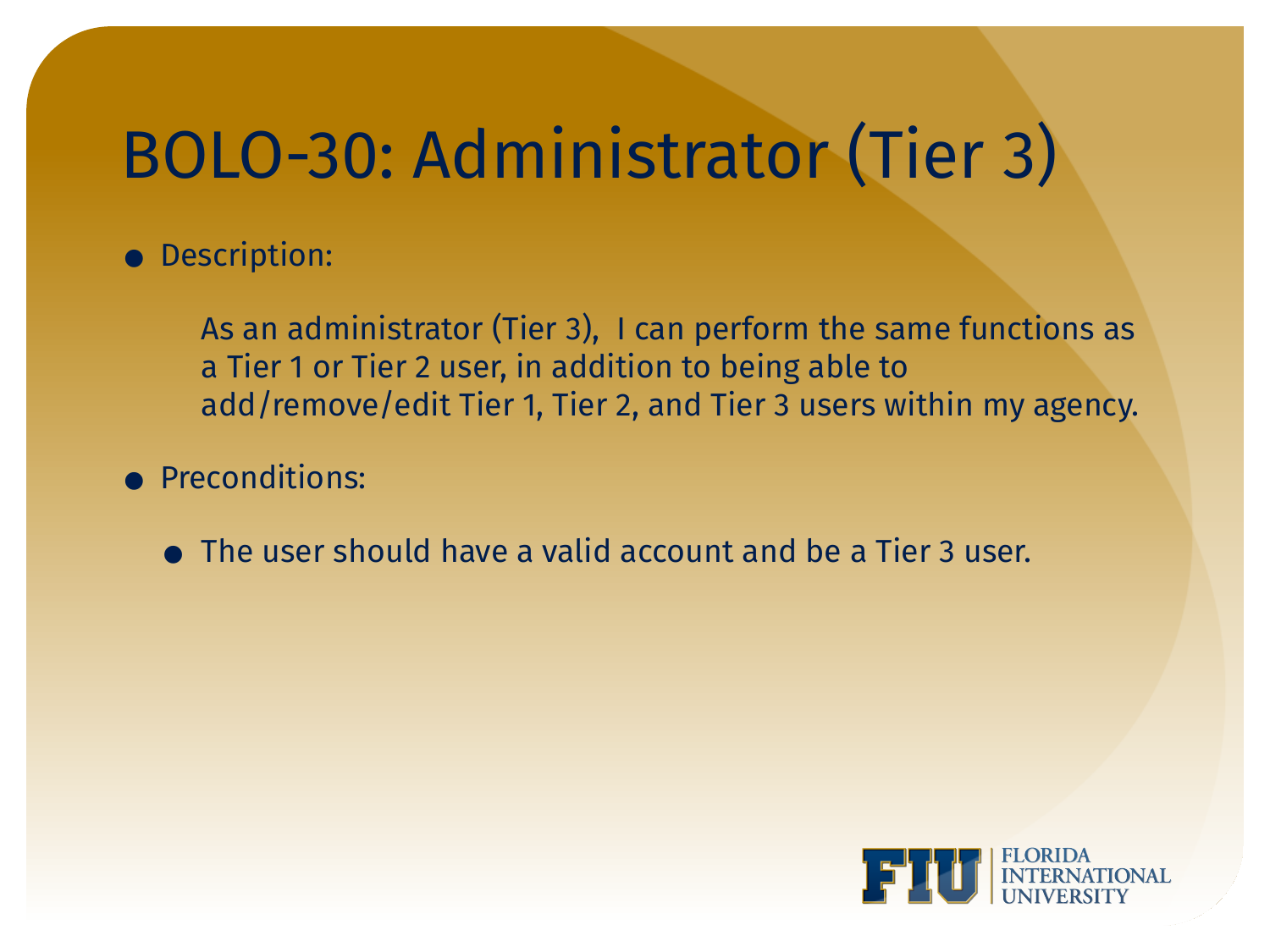

# BOLO-30: Administrator (Tier 3)
Description:
As an administrator (Tier 3),  I can perform the same functions as a Tier 1 or Tier 2 user, in addition to being able to add/remove/edit Tier 1, Tier 2, and Tier 3 users within my agency.
Preconditions:
The user should have a valid account and be a Tier 3 user.